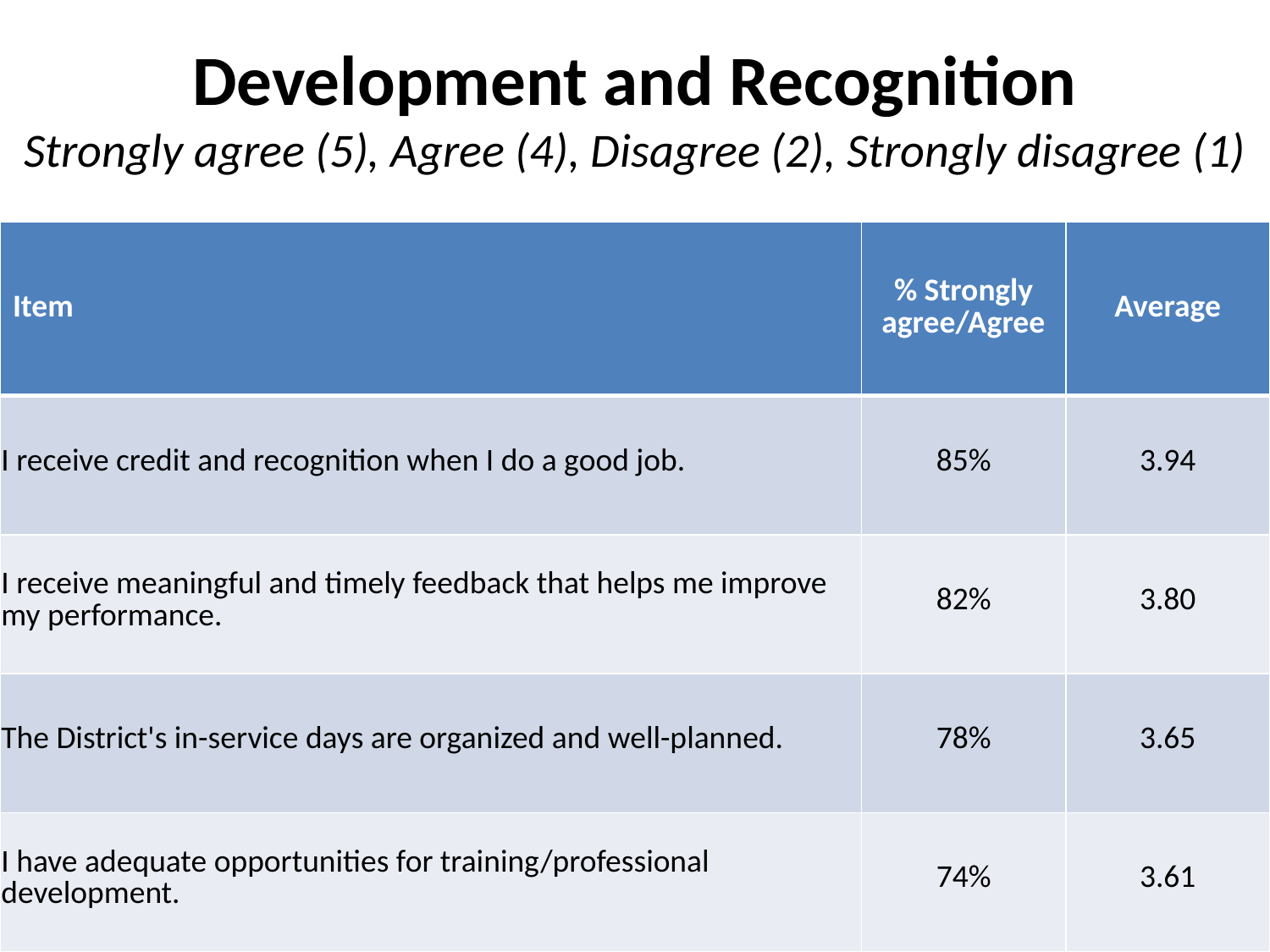

# Development and Recognition Strongly agree (5), Agree (4), Disagree (2), Strongly disagree (1)
| Item | % Strongly agree/Agree | Average |
| --- | --- | --- |
| I receive credit and recognition when I do a good job. | 85% | 3.94 |
| I receive meaningful and timely feedback that helps me improve my performance. | 82% | 3.80 |
| The District's in-service days are organized and well-planned. | 78% | 3.65 |
| I have adequate opportunities for training/professional development. | 74% | 3.61 |